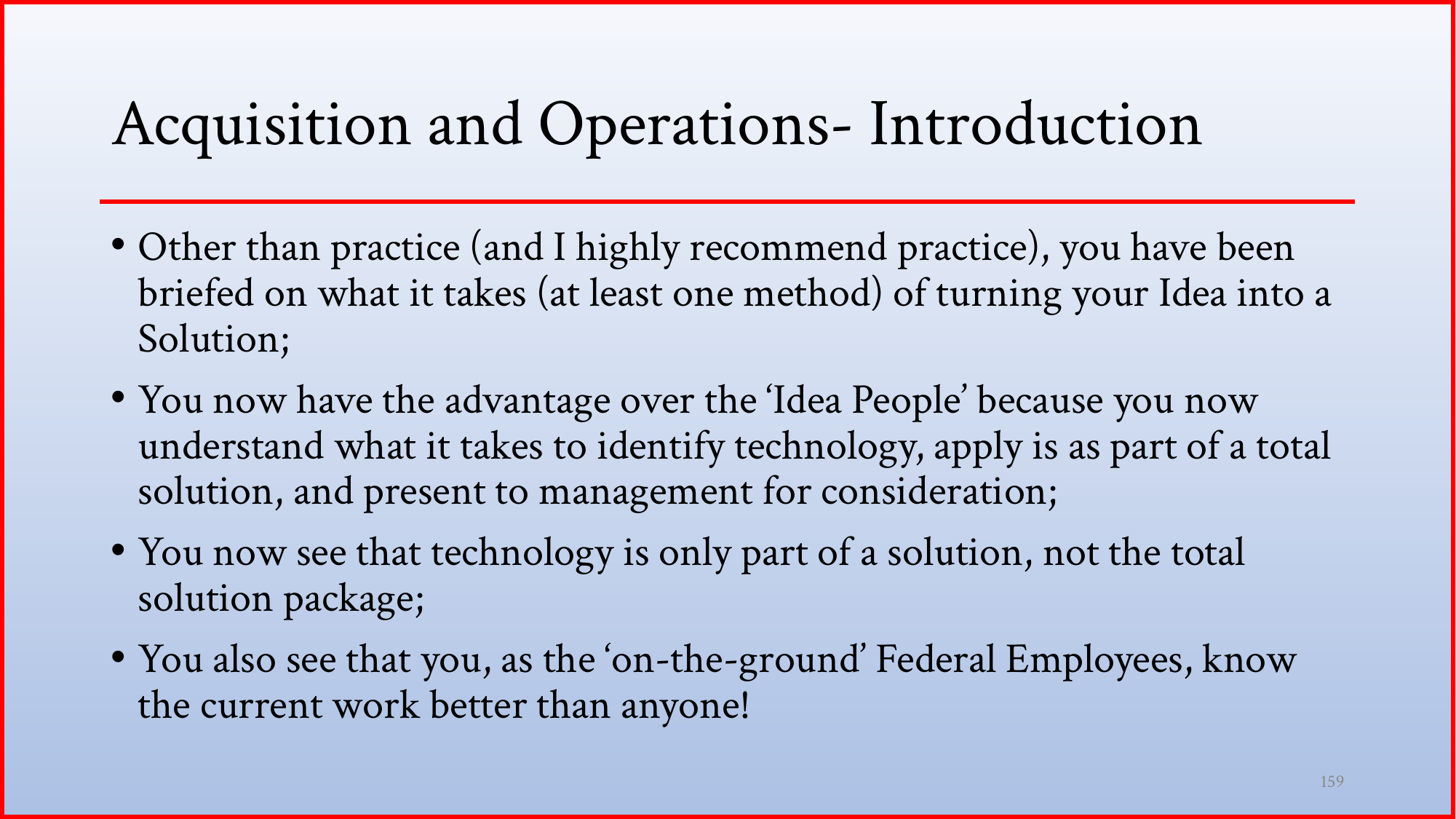

# Acquisition and Operations- Introduction
Other than practice (and I highly recommend practice), you have been briefed on what it takes (at least one method) of turning your Idea into a Solution;
You now have the advantage over the ‘Idea People’ because you now understand what it takes to identify technology, apply is as part of a total solution, and present to management for consideration;
You now see that technology is only part of a solution, not the total solution package;
You also see that you, as the ‘on-the-ground’ Federal Employees, know the current work better than anyone!
159